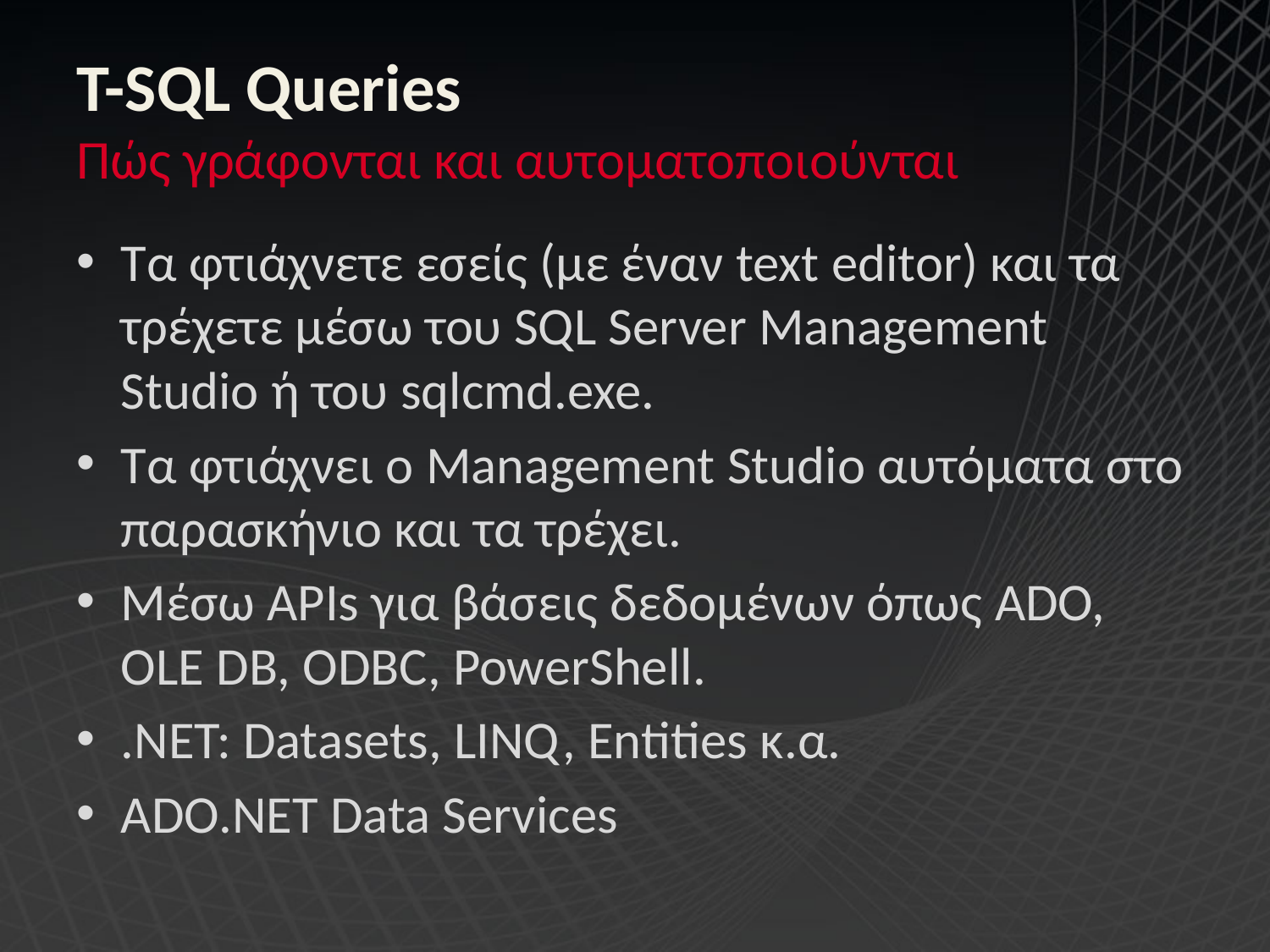

# T-SQL Queries Πώς γράφονται και αυτοματοποιούνται
Τα φτιάχνετε εσείς (με έναν text editor) και τα τρέχετε μέσω του SQL Server Management Studio ή του sqlcmd.exe.
Τα φτιάχνει ο Management Studio αυτόματα στο παρασκήνιο και τα τρέχει.
Μέσω APIs για βάσεις δεδομένων όπως ADO, OLE DB, ODBC, PowerShell.
.ΝΕΤ: Datasets, LINQ, Entities κ.α.
ADO.NET Data Services